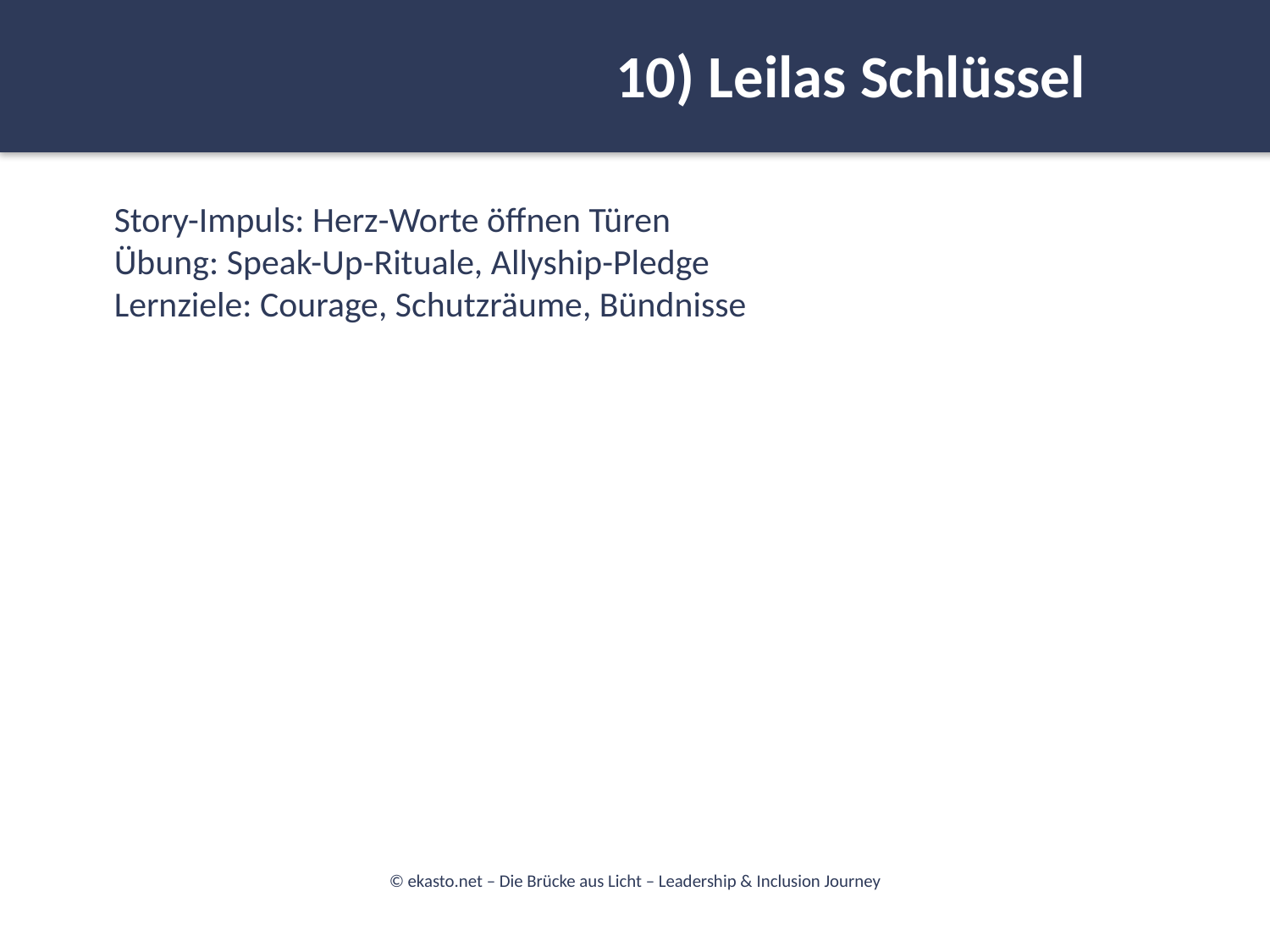

10) Leilas Schlüssel
#
Story-Impuls: Herz-Worte öffnen Türen
Übung: Speak-Up-Rituale, Allyship-Pledge
Lernziele: Courage, Schutzräume, Bündnisse
© ekasto.net – Die Brücke aus Licht – Leadership & Inclusion Journey